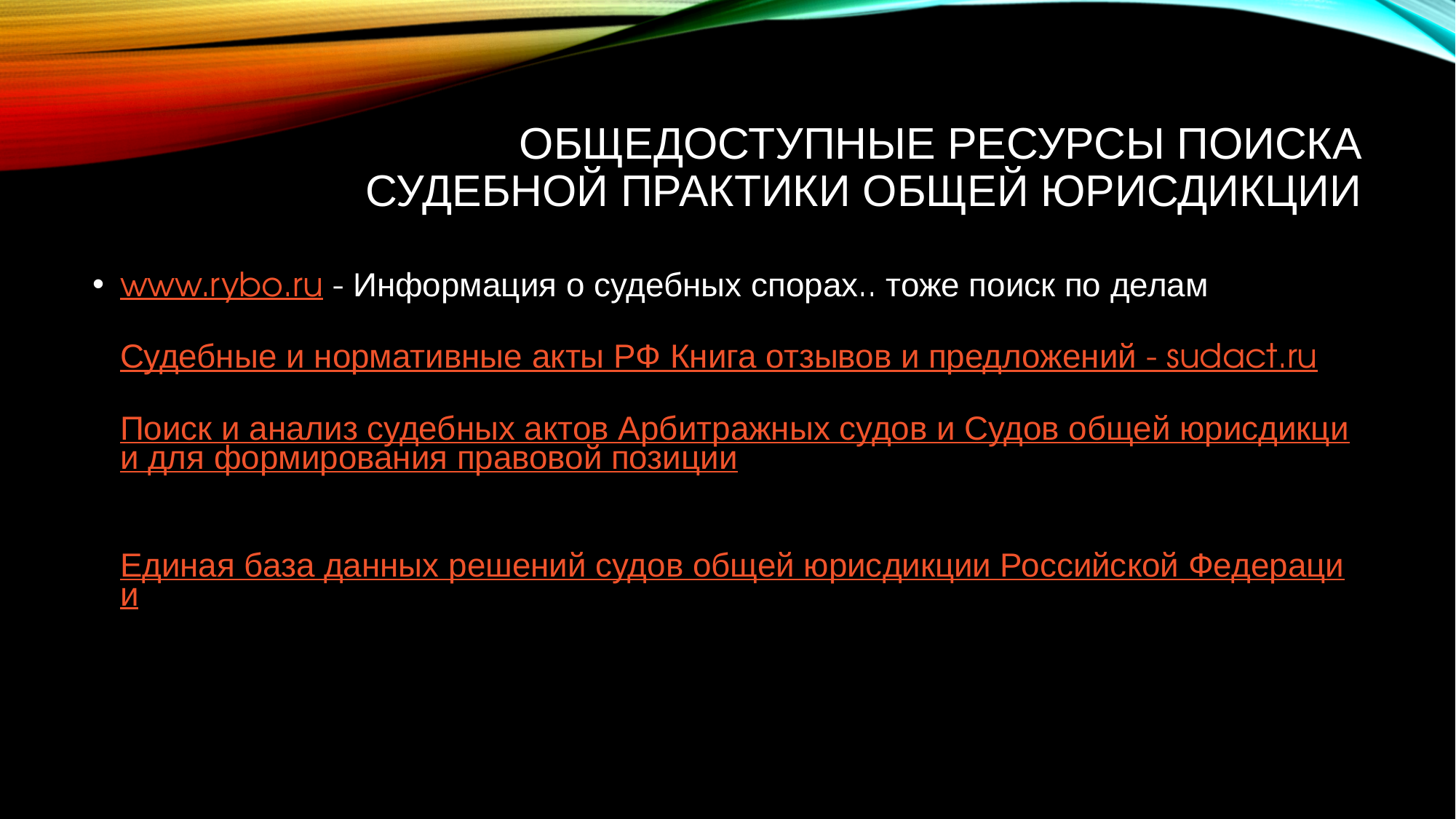

# Общедоступные ресурсы поиска судебной практики общей юрисдикции
www.rybo.ru - Информация о судебных спорах.. тоже поиск по делам
Судебные и нормативные акты РФ Книга отзывов и предложений - sudact.ru
Поиск и анализ судебных актов Арбитражных судов и Судов общей юрисдикции для формирования правовой позиции
Единая база данных решений судов общей юрисдикции Российской Федерации